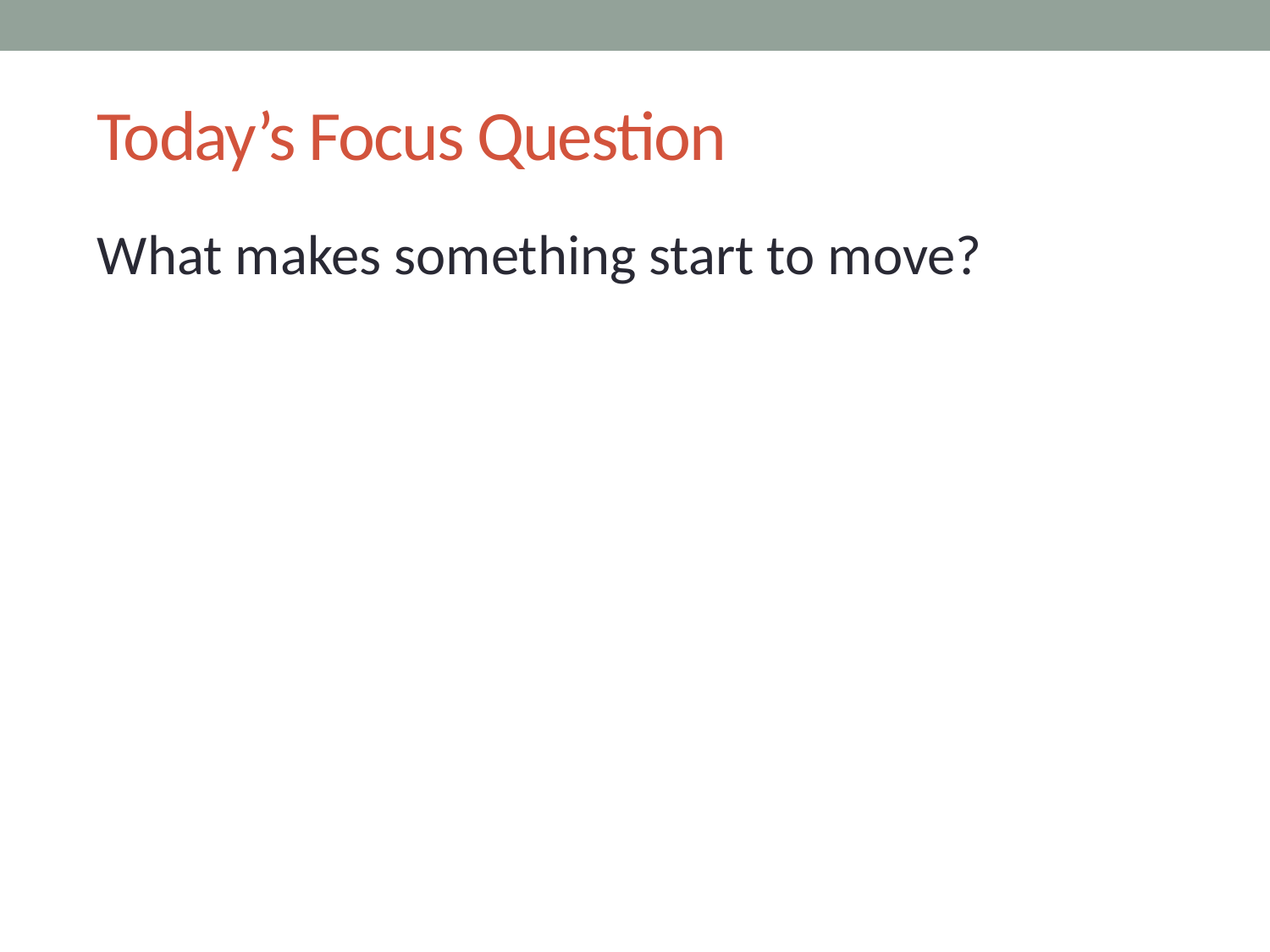

# Today’s Focus Question
What makes something start to move?